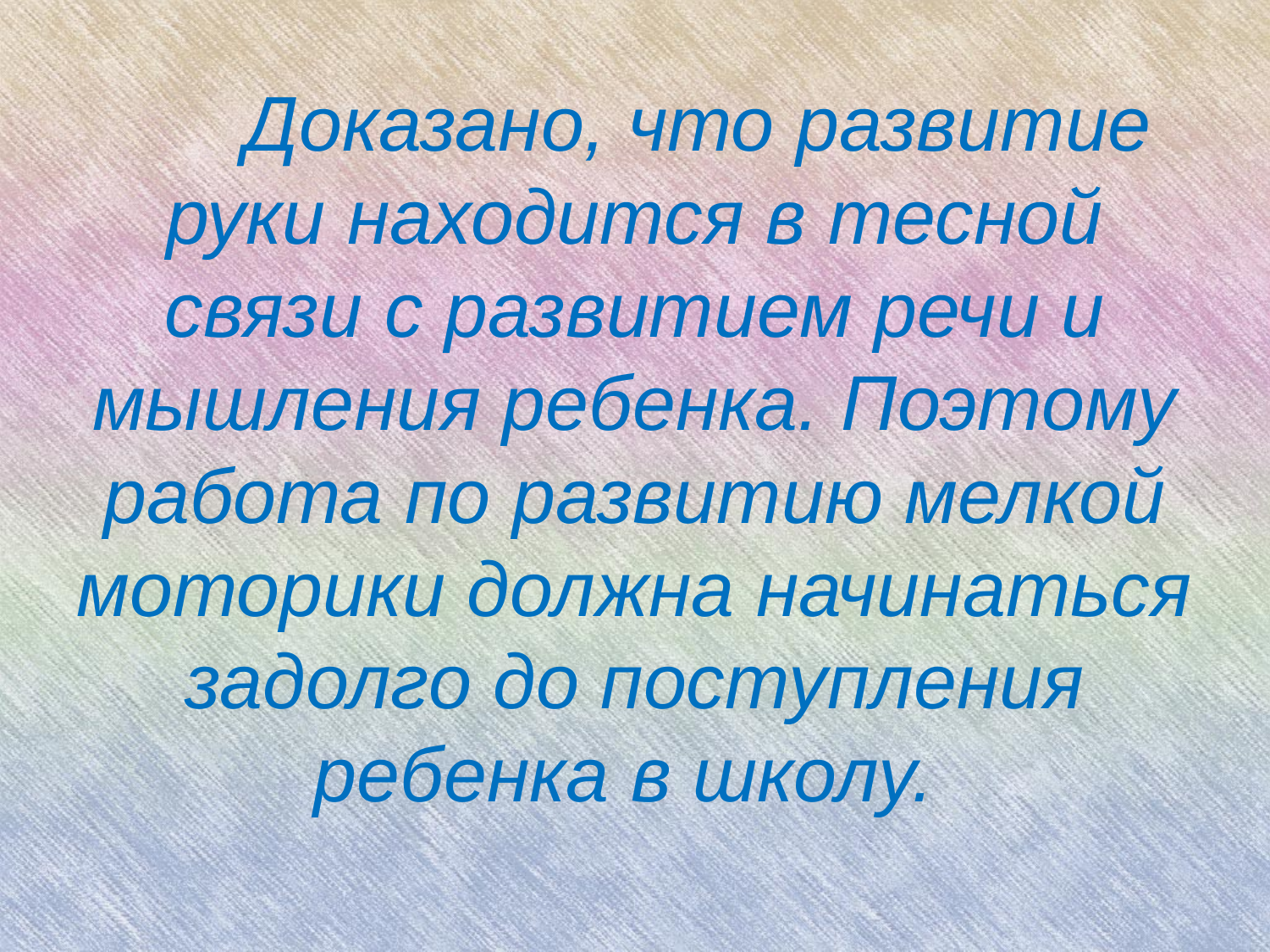

# Доказано, что развитие руки находится в тесной связи с развитием речи и мышления ребенка. Поэтому работа по развитию мелкой моторики должна начинаться задолго до поступления ребенка в школу.